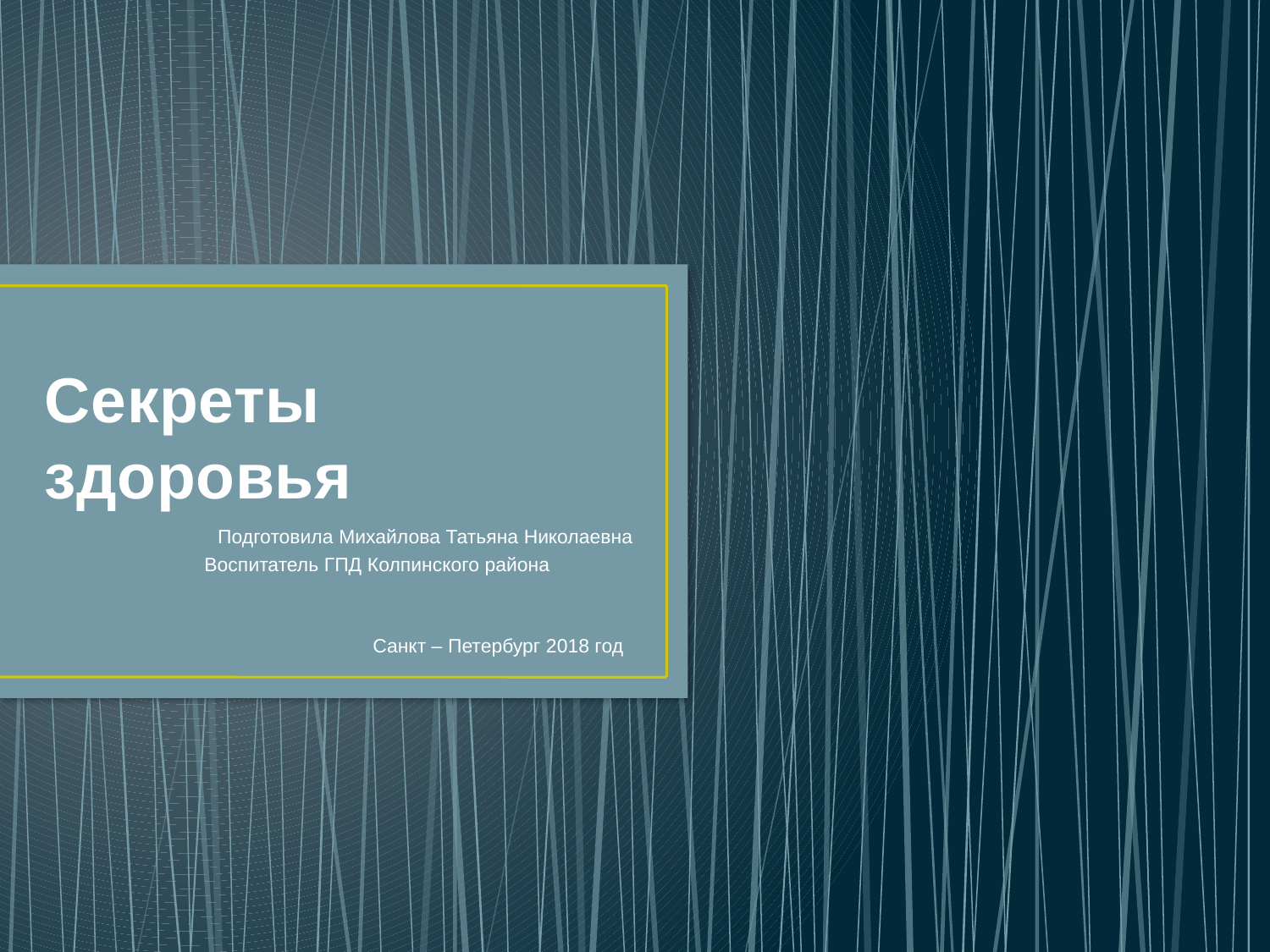

# Секреты здоровья
Подготовила Михайлова Татьяна Николаевна
              Воспитатель ГПД Колпинского района

                                                          Санкт – Петербург 2018 год